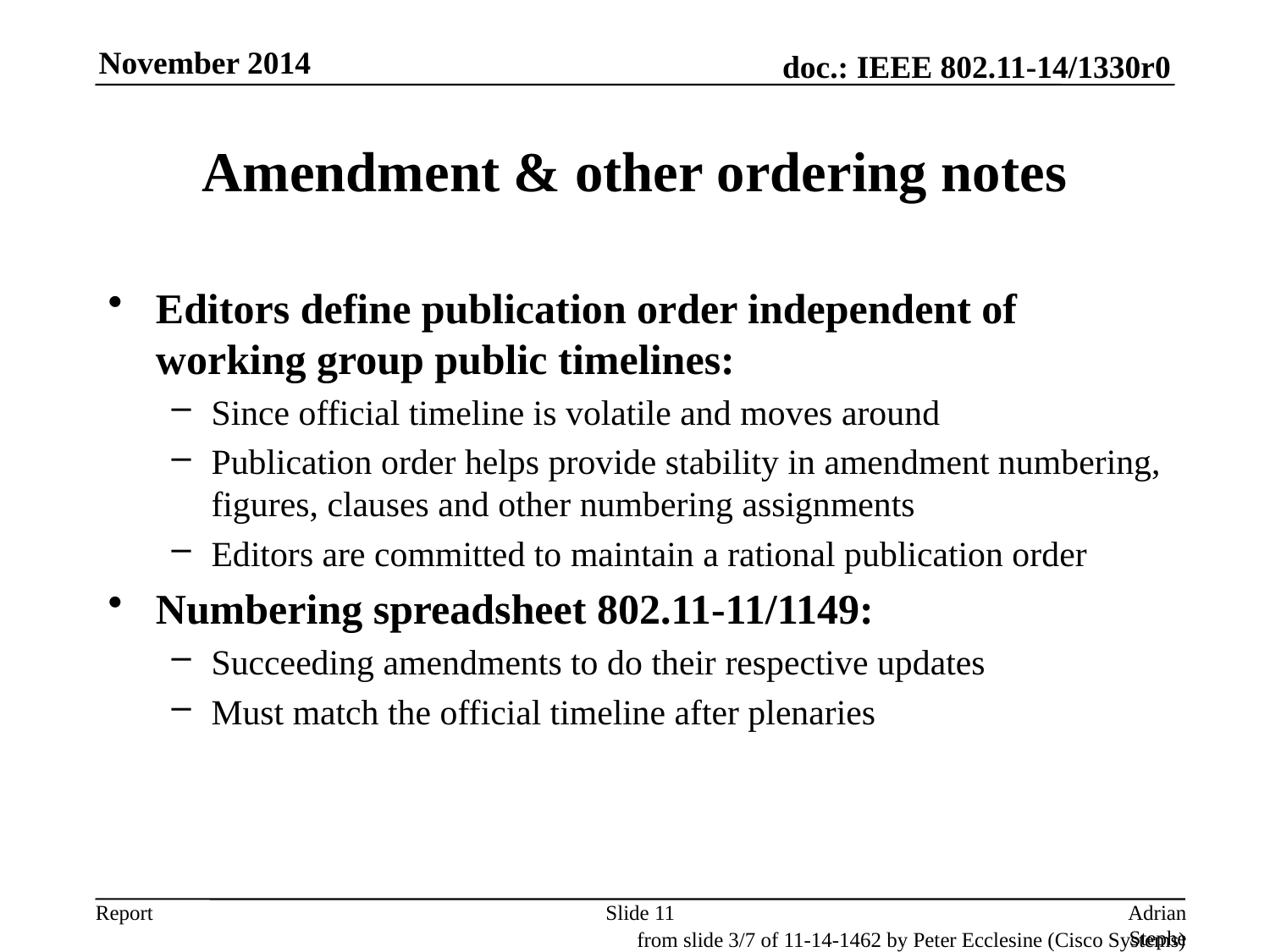

November 2014
# Amendment & other ordering notes
Editors define publication order independent of working group public timelines:
Since official timeline is volatile and moves around
Publication order helps provide stability in amendment numbering, figures, clauses and other numbering assignments
Editors are committed to maintain a rational publication order
Numbering spreadsheet 802.11-11/1149:
Succeeding amendments to do their respective updates
Must match the official timeline after plenaries

Slide 11
Adrian Stephens, Intel Corporation
from slide 3/7 of 11-14-1462 by Peter Ecclesine (Cisco Systems)